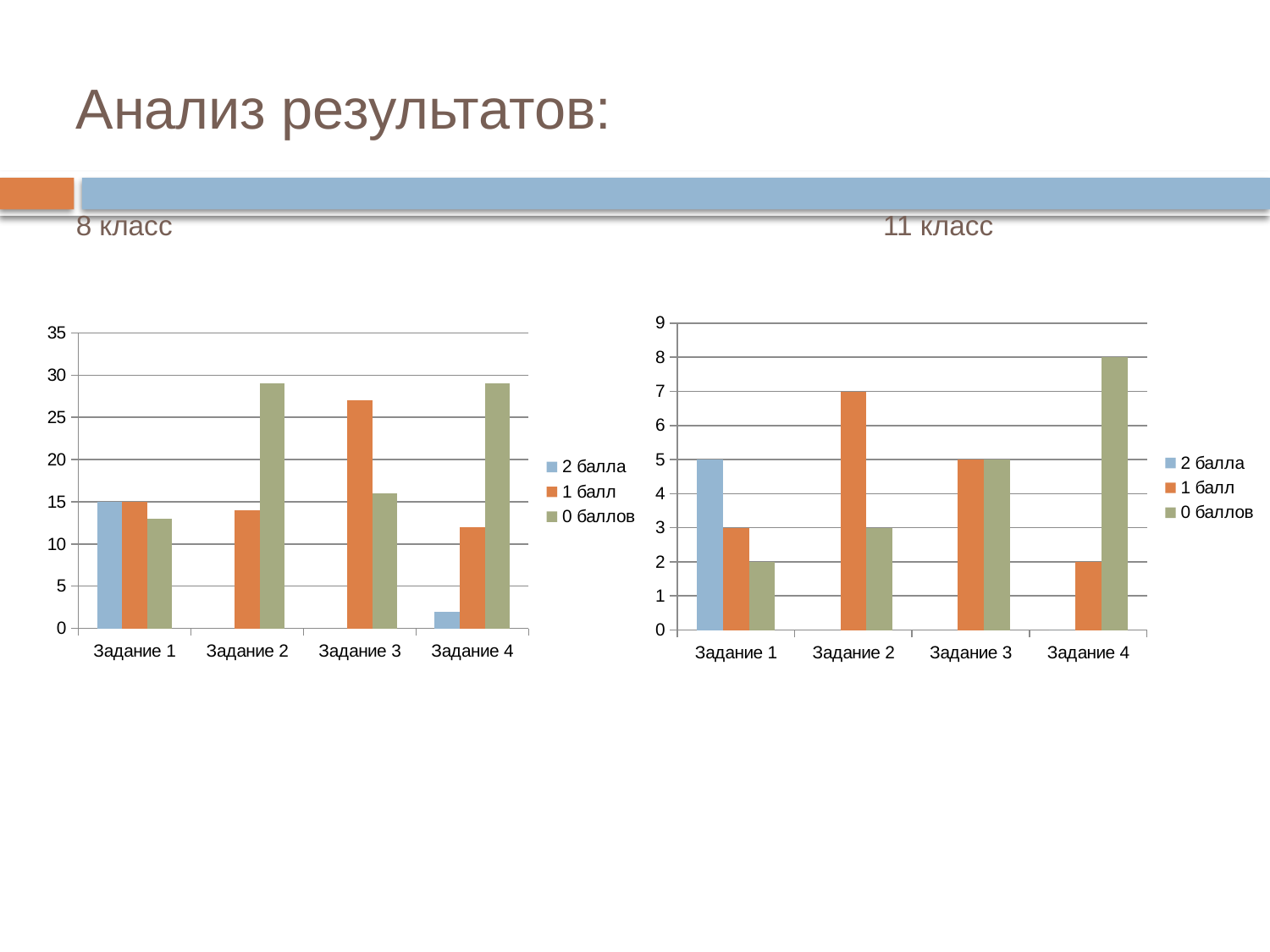

# Анализ результатов: 8 класс                                                                                           11 класс

### Chart

| Category | 2 балла | 1 балл | 0 баллов |
|---|---|---|---|
| Задание 1 | 5.0 | 3.0 | 2.0 |
| Задание 2 | None | 7.0 | 3.0 |
| Задание 3 | None | 5.0 | 5.0 |
| Задание 4 | 0.0 | 2.0 | 8.0 |

### Chart

| Category | 2 балла | 1 балл | 0 баллов |
|---|---|---|---|
| Задание 1 | 15.0 | 15.0 | 13.0 |
| Задание 2 | None | 14.0 | 29.0 |
| Задание 3 | None | 27.0 | 16.0 |
| Задание 4 | 2.0 | 12.0 | 29.0 |